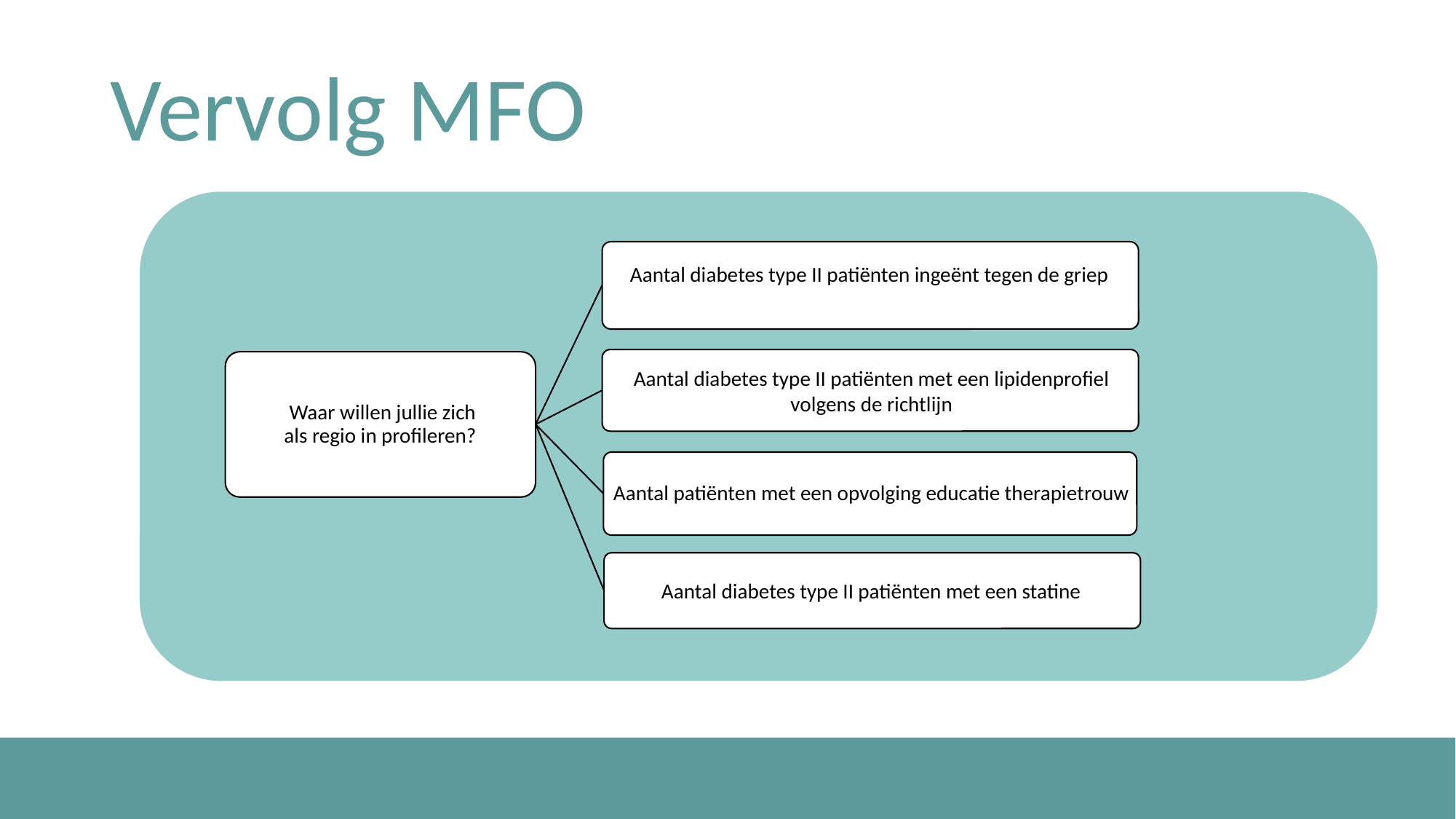

# Vervolg MFO
Waar willen jullie zich
als regio in profileren?

Aantal diabetes type II patiënten ingeënt tegen de griep

Aantal diabetes type II patiënten met een lipidenprofiel volgens de richtlijn

Aantal diabetes type II patiënten met een statine

Aantal patiënten met een opvolging educatie therapietrouw